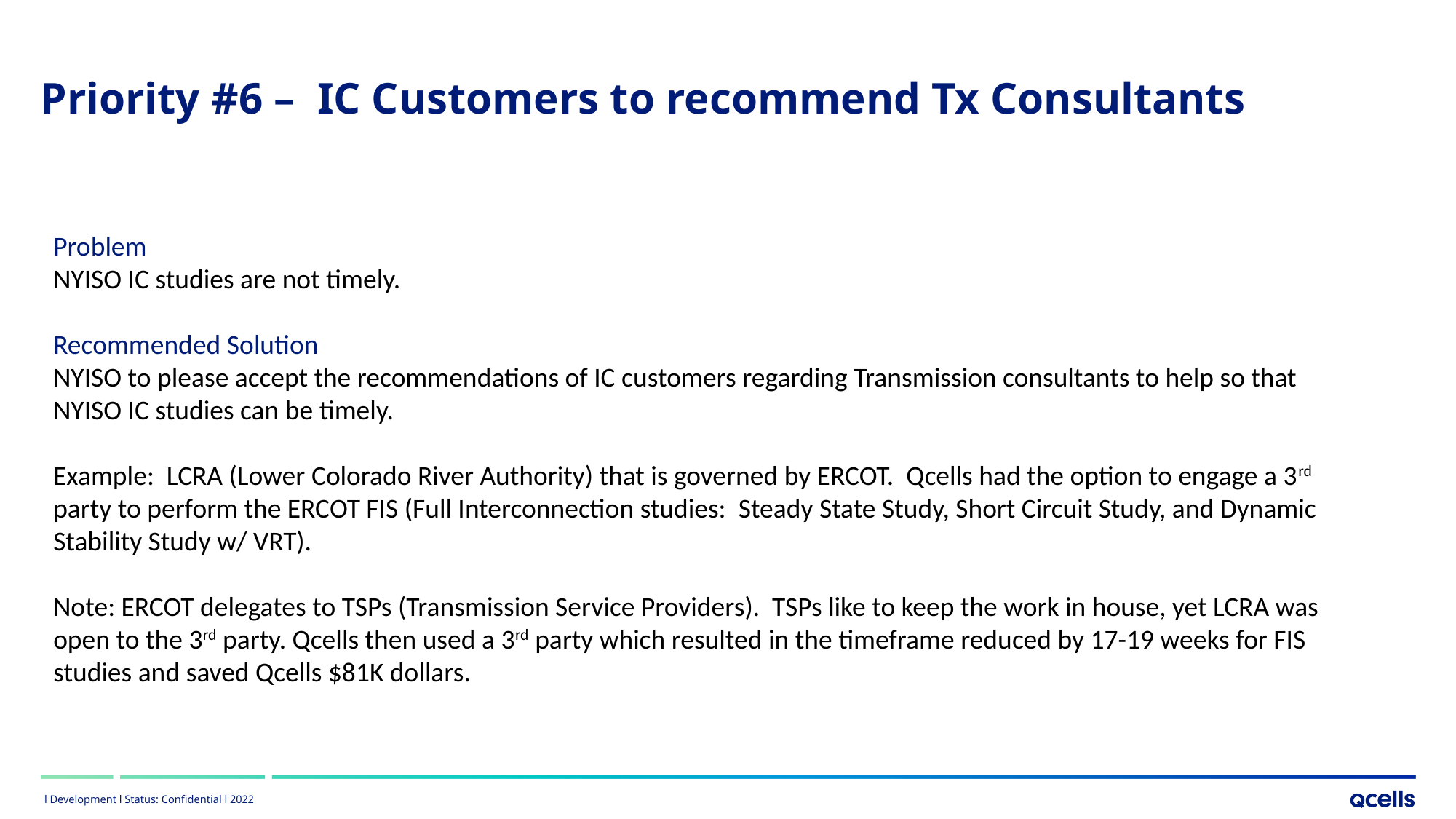

Priority #6 –  IC Customers to recommend Tx Consultants
Problem
NYISO IC studies are not timely.

Recommended Solution
NYISO to please accept the recommendations of IC customers regarding Transmission consultants to help so that NYISO IC studies can be timely.

Example:  LCRA (Lower Colorado River Authority) that is governed by ERCOT.  Qcells had the option to engage a 3rd party to perform the ERCOT FIS (Full Interconnection studies:  Steady State Study, Short Circuit Study, and Dynamic Stability Study w/ VRT).

Note: ERCOT delegates to TSPs (Transmission Service Providers).  TSPs like to keep the work in house, yet LCRA was open to the 3rd party. Qcells then used a 3rd party which resulted in the timeframe reduced by 17-19 weeks for FIS studies and saved Qcells $81K dollars.